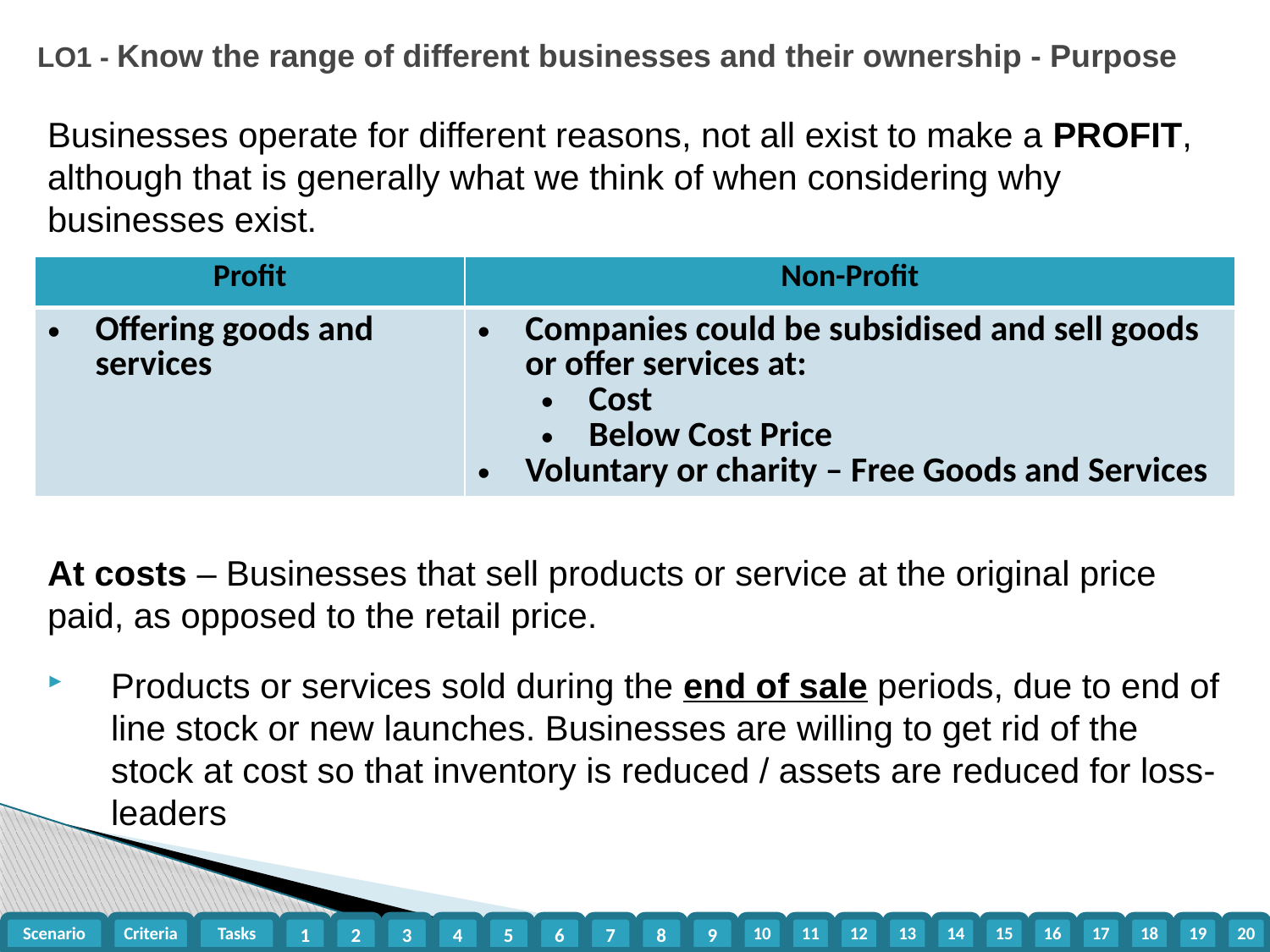

LO1 - Know the range of different businesses and their ownership - Purpose
Businesses operate for different reasons, not all exist to make a PROFIT, although that is generally what we think of when considering why businesses exist.

At costs – Businesses that sell products or service at the original price paid, as opposed to the retail price.
Products or services sold during the end of sale periods, due to end of line stock or new launches. Businesses are willing to get rid of the stock at cost so that inventory is reduced / assets are reduced for loss-leaders

| Profit | Non-Profit |
| --- | --- |
| Offering goods and services | Companies could be subsidised and sell goods or offer services at: Cost Below Cost Price Voluntary or charity – Free Goods and Services |